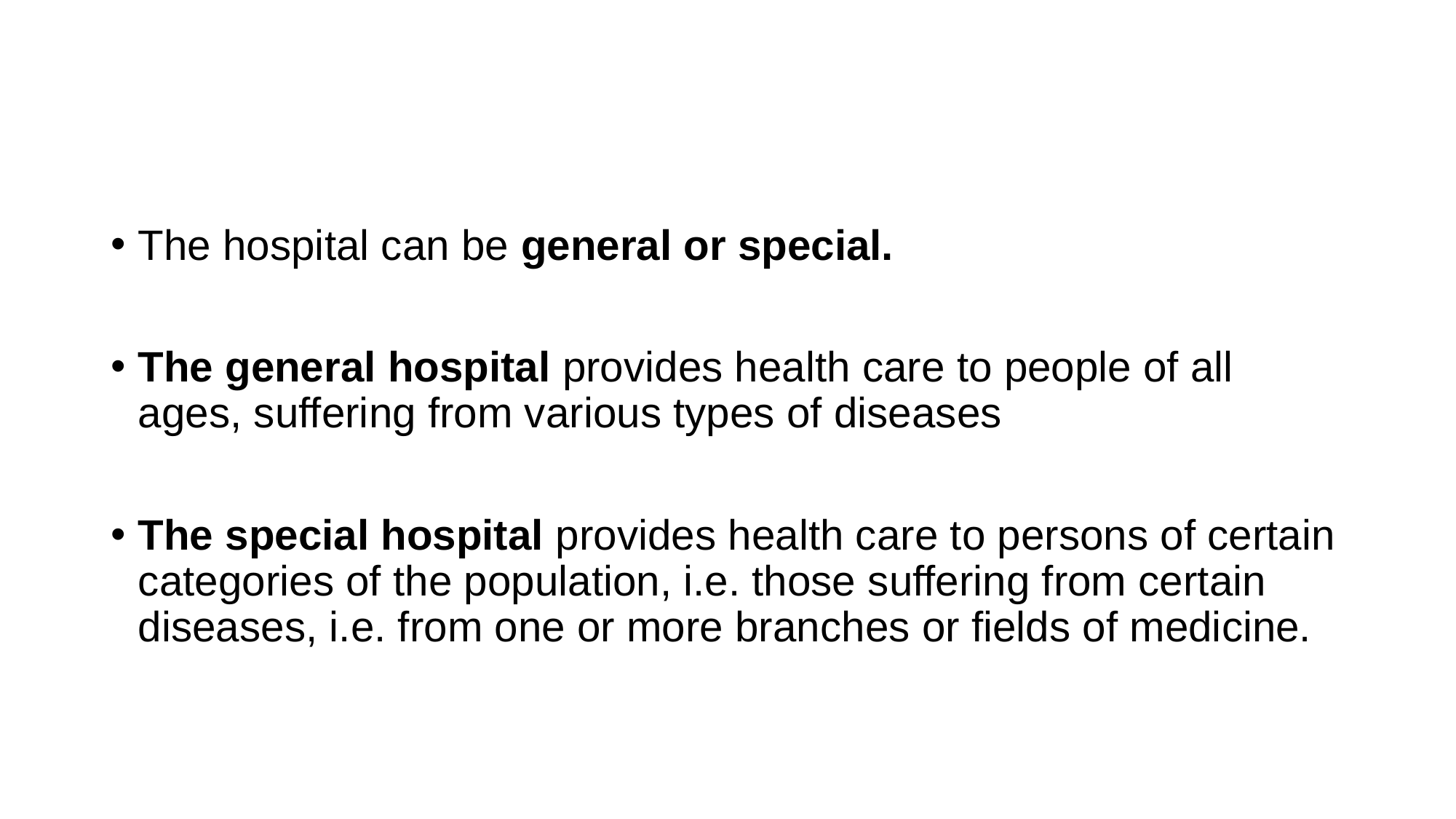

#
The hospital can be general or special.

The general hospital provides health care to people of all ages, suffering from various types of diseases

The special hospital provides health care to persons of certain categories of the population, i.e. those suffering from certain diseases, i.e. from one or more branches or fields of medicine.